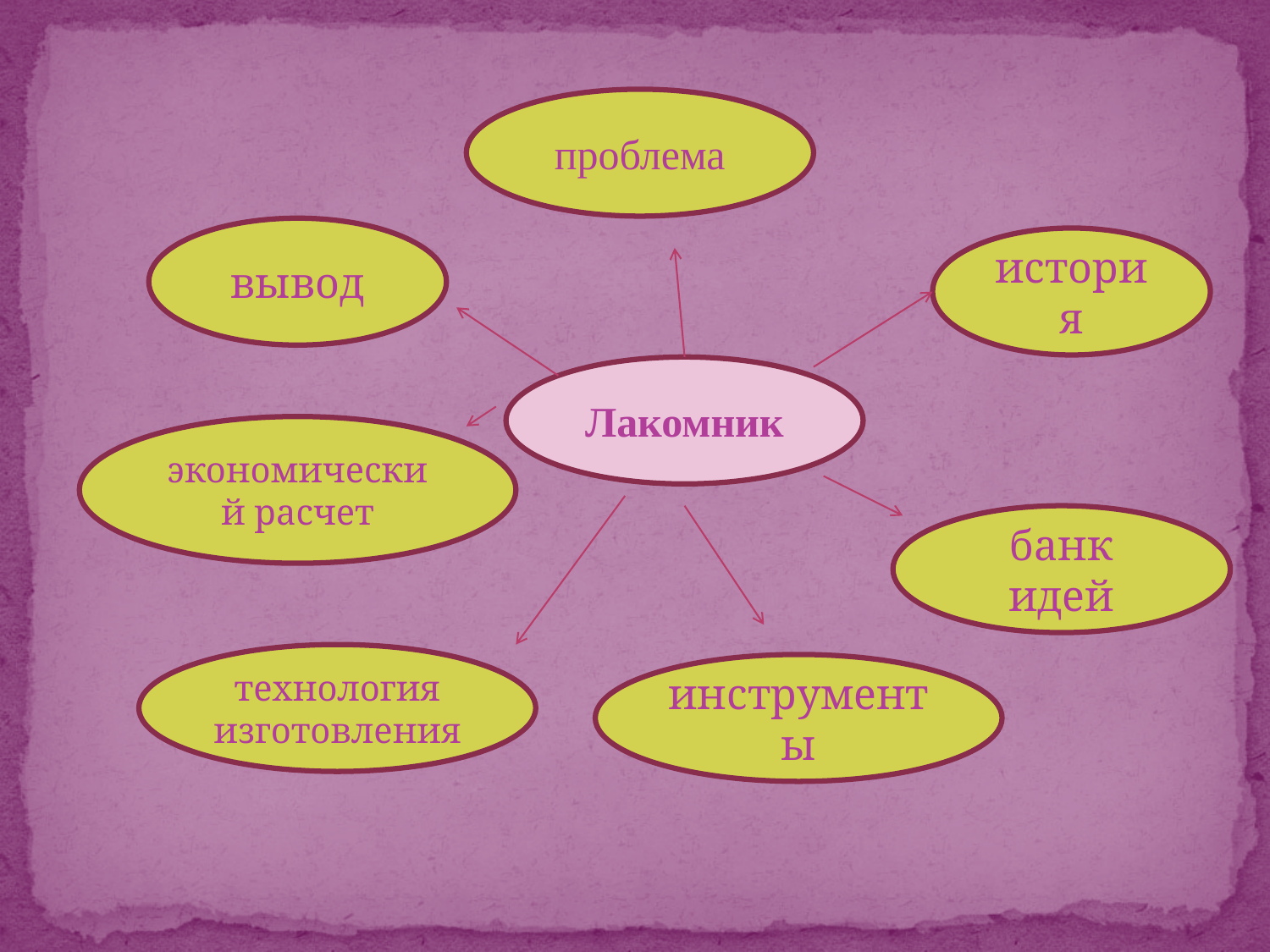

проблема
вывод
история
Лакомник
экономический расчет
банк идей
технология изготовления
инструменты